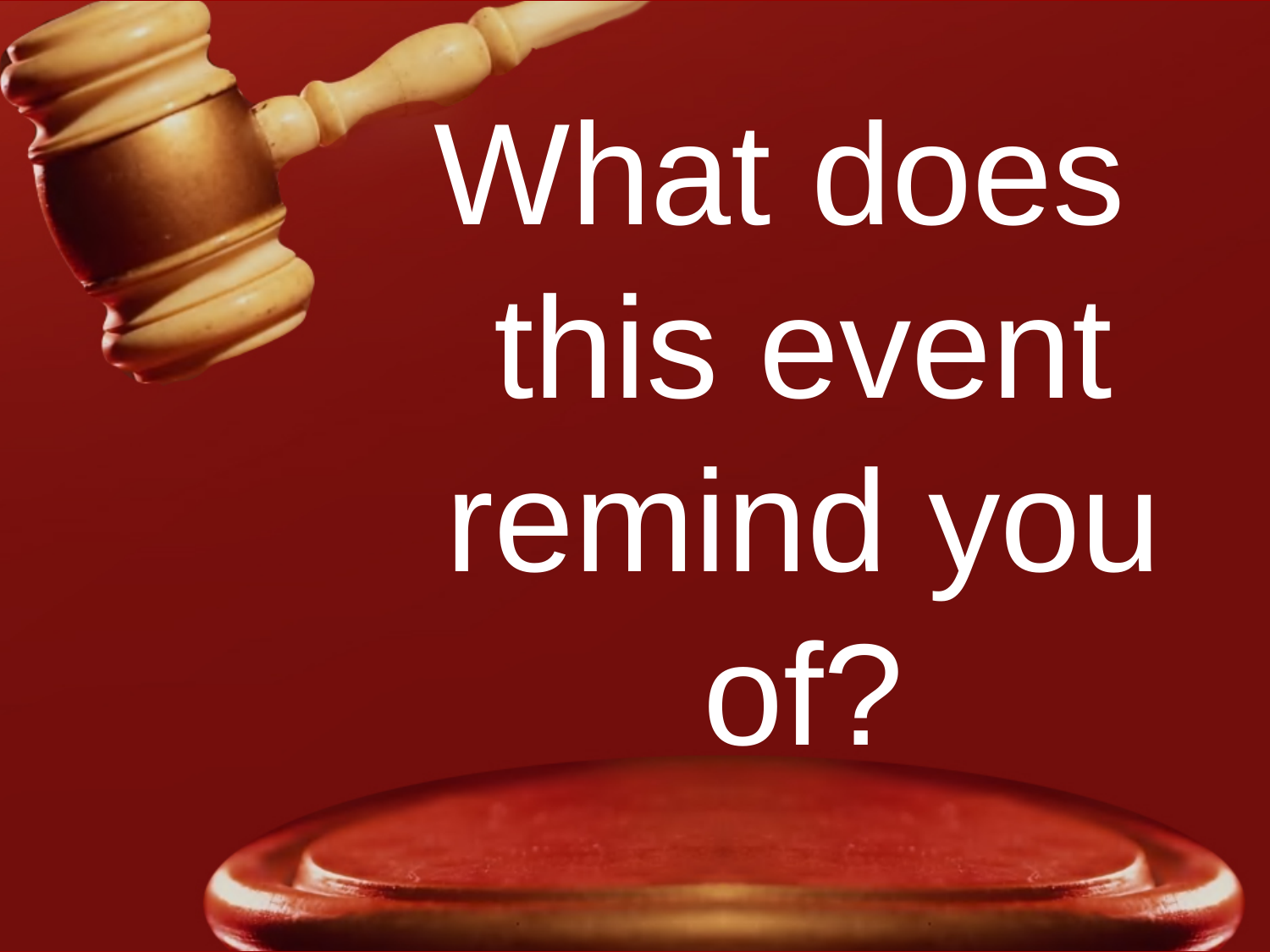

What does this event remind you of?